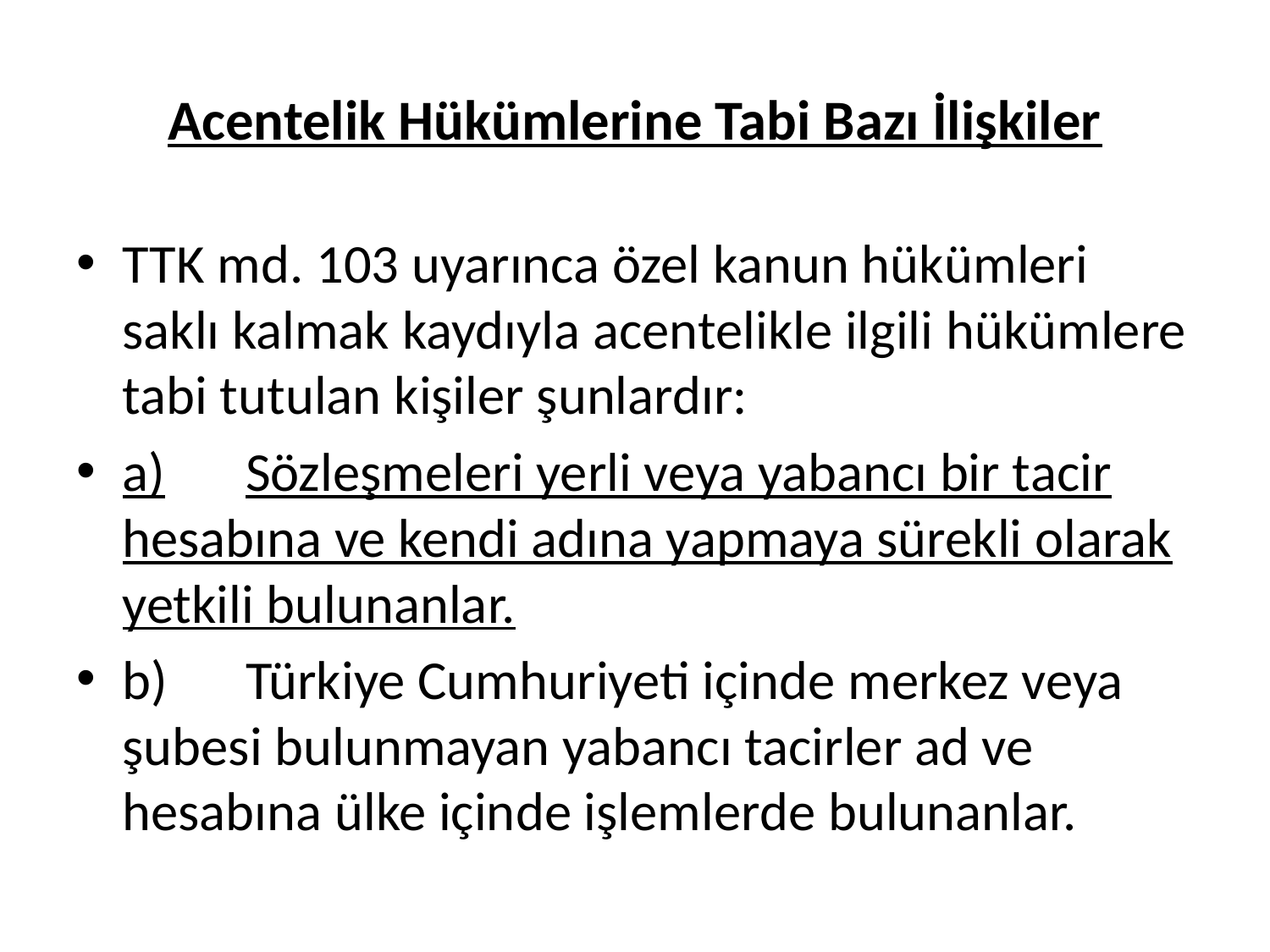

# Acentelik Hükümlerine Tabi Bazı İlişkiler
TTK md. 103 uyarınca özel kanun hükümleri saklı kalmak kaydıyla acentelikle ilgili hükümlere tabi tutulan kişiler şunlardır:
a)	Sözleşmeleri yerli veya yabancı bir tacir hesabına ve kendi adına yapmaya sürekli olarak yetkili bulunanlar.
b) 	Türkiye Cumhuriyeti içinde merkez veya şubesi bulunmayan yabancı tacirler ad ve hesabına ülke içinde işlemlerde bulunanlar.